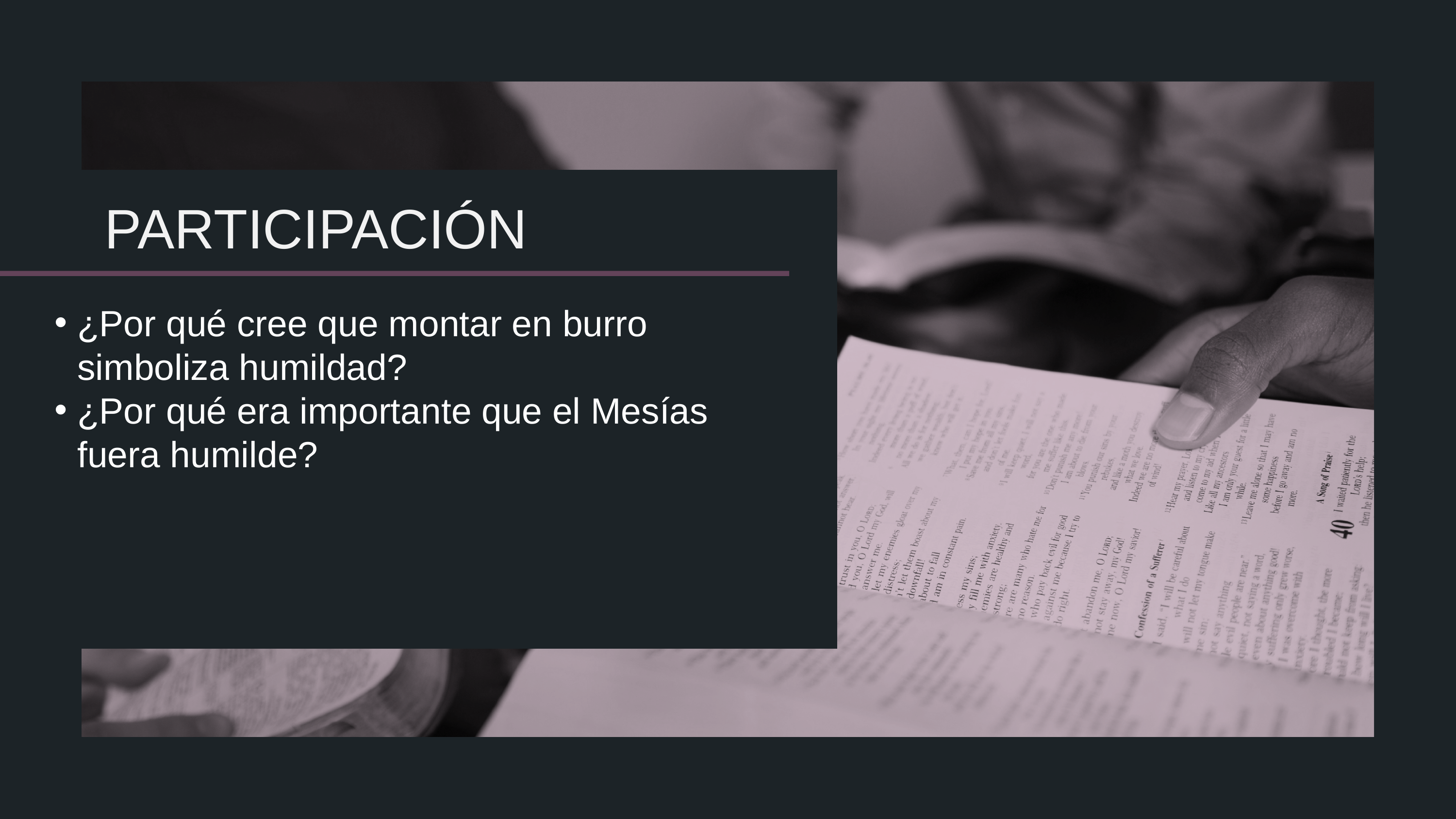

¿Por qué cree que montar en burro simboliza humildad?
¿Por qué era importante que el Mesías fuera humilde?